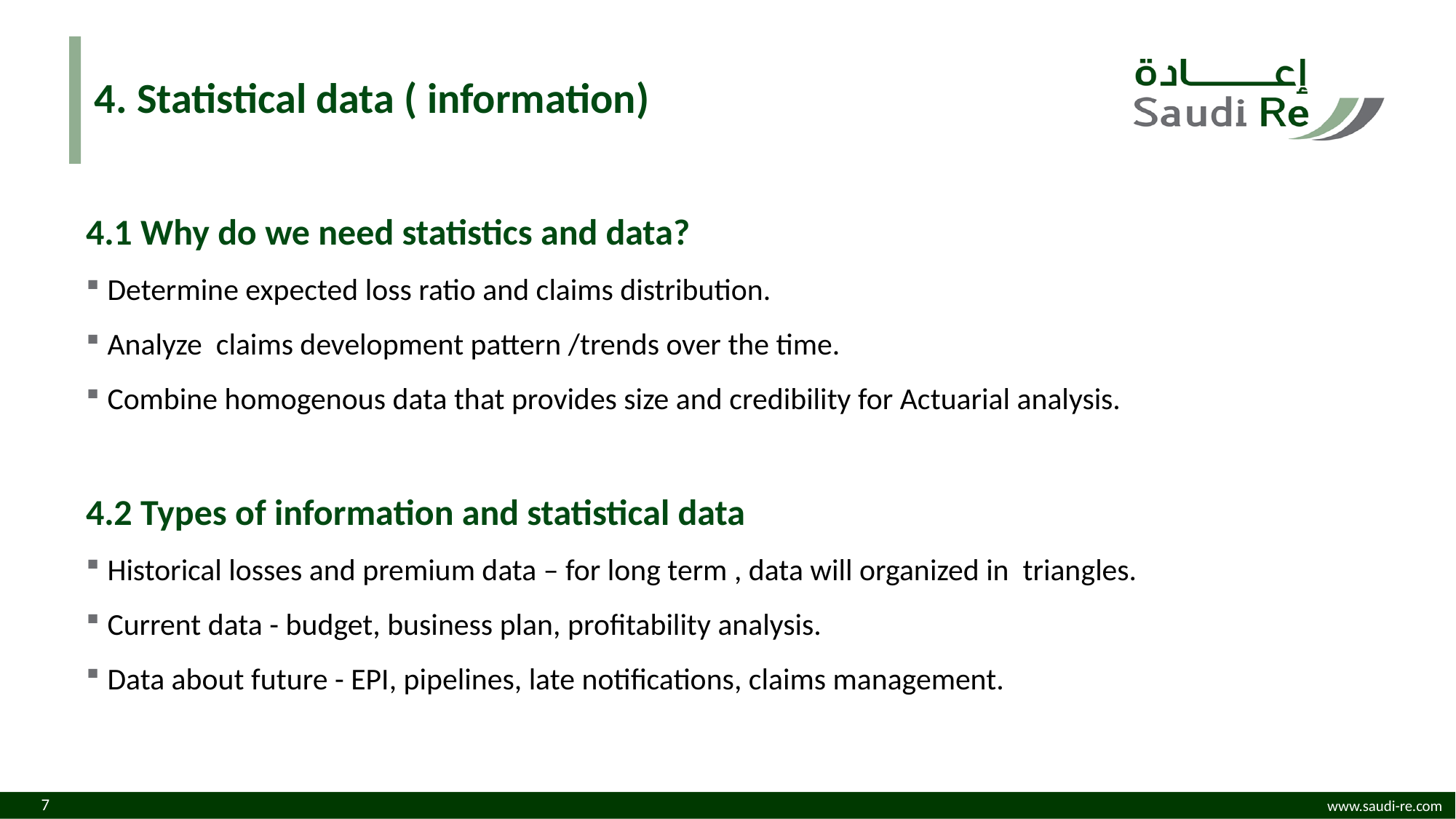

# 4. Statistical data ( information)
4.1 Why do we need statistics and data?
Determine expected loss ratio and claims distribution.
Analyze  claims development pattern /trends over the time.
Combine homogenous data that provides size and credibility for Actuarial analysis.

4.2 Types of information and statistical data
Historical losses and premium data – for long term , data will organized in  triangles.
Current data - budget, business plan, profitability analysis.
Data about future - EPI, pipelines, late notifications, claims management.